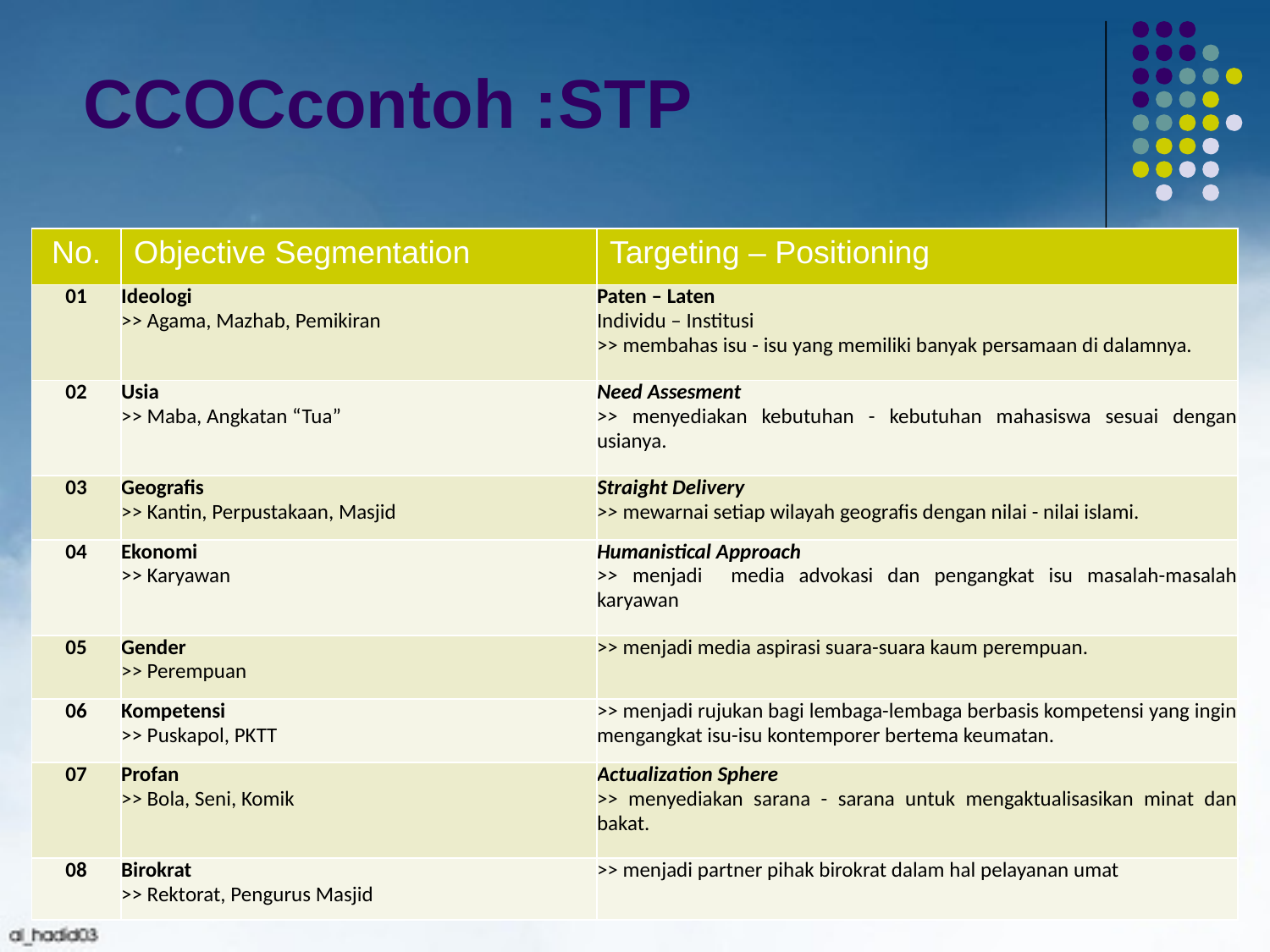

# CCOCcontoh :STP
| No. | Objective Segmentation | Targeting – Positioning |
| --- | --- | --- |
| 01 | Ideologi >> Agama, Mazhab, Pemikiran | Paten – Laten Individu – Institusi >> membahas isu - isu yang memiliki banyak persamaan di dalamnya. |
| 02 | Usia >> Maba, Angkatan “Tua” | Need Assesment >> menyediakan kebutuhan - kebutuhan mahasiswa sesuai dengan usianya. |
| 03 | Geografis >> Kantin, Perpustakaan, Masjid | Straight Delivery >> mewarnai setiap wilayah geografis dengan nilai - nilai islami. |
| 04 | Ekonomi >> Karyawan | Humanistical Approach >> menjadi media advokasi dan pengangkat isu masalah-masalah karyawan |
| 05 | Gender >> Perempuan | >> menjadi media aspirasi suara-suara kaum perempuan. |
| 06 | Kompetensi >> Puskapol, PKTT | >> menjadi rujukan bagi lembaga-lembaga berbasis kompetensi yang ingin mengangkat isu-isu kontemporer bertema keumatan. |
| 07 | Profan >> Bola, Seni, Komik | Actualization Sphere >> menyediakan sarana - sarana untuk mengaktualisasikan minat dan bakat. |
| 08 | Birokrat >> Rektorat, Pengurus Masjid | >> menjadi partner pihak birokrat dalam hal pelayanan umat |